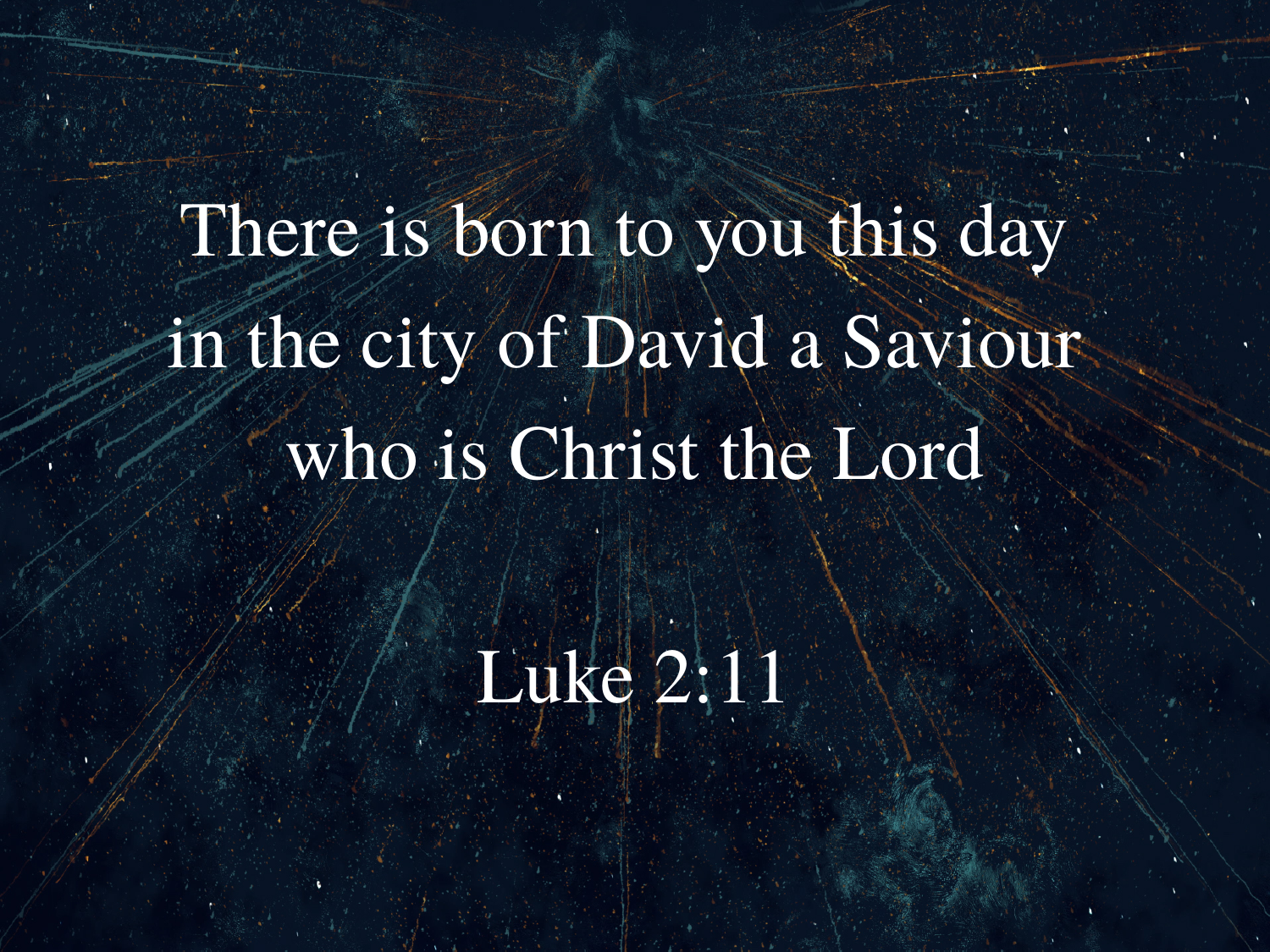

# There is born to you this day in the city of David a Saviour who is Christ the Lord Luke 2:11